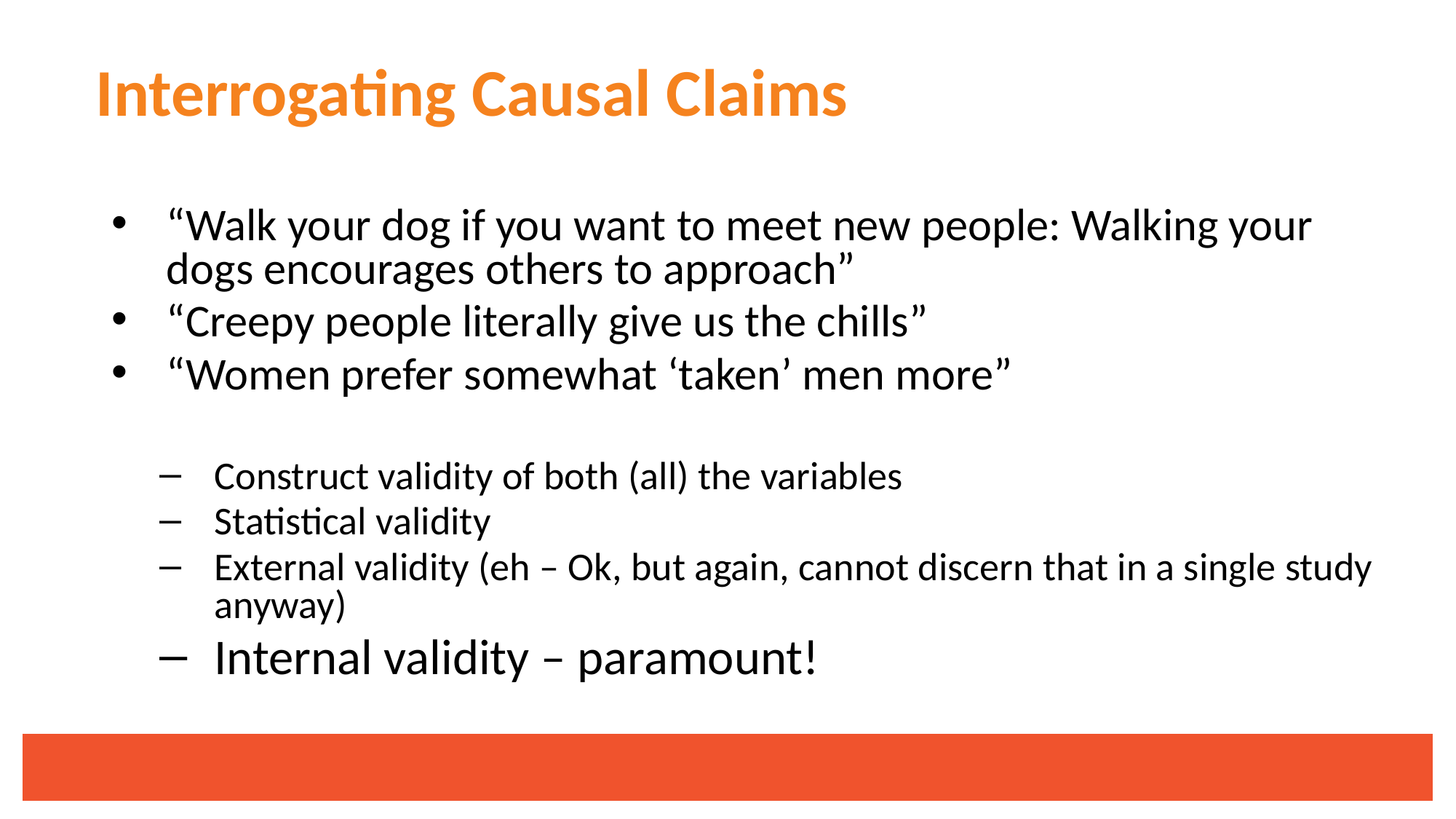

# Interrogating Causal Claims
“Walk your dog if you want to meet new people: Walking your dogs encourages others to approach”
“Creepy people literally give us the chills”
“Women prefer somewhat ‘taken’ men more”

Construct validity of both (all) the variables
Statistical validity
External validity (eh – Ok, but again, cannot discern that in a single study anyway)
Internal validity – paramount!